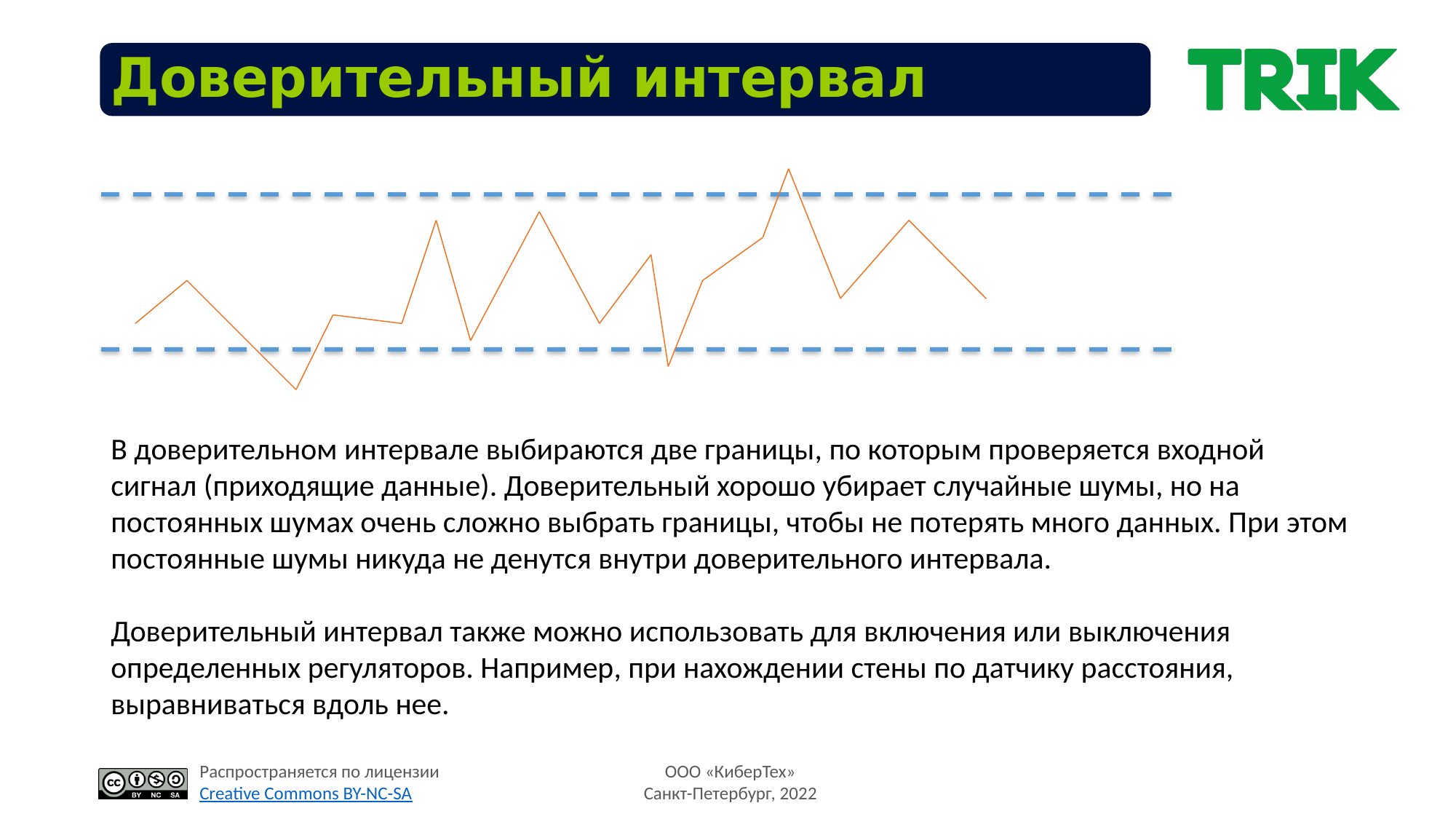

# Доверительный интервал
В доверительном интервале выбираются две границы, по которым проверяется входной сигнал (приходящие данные). Доверительный хорошо убирает случайные шумы, но на постоянных шумах очень сложно выбрать границы, чтобы не потерять много данных. При этом постоянные шумы никуда не денутся внутри доверительного интервала.

Доверительный интервал также можно использовать для включения или выключения определенных регуляторов. Например, при нахождении стены по датчику расстояния, выравниваться вдоль нее.